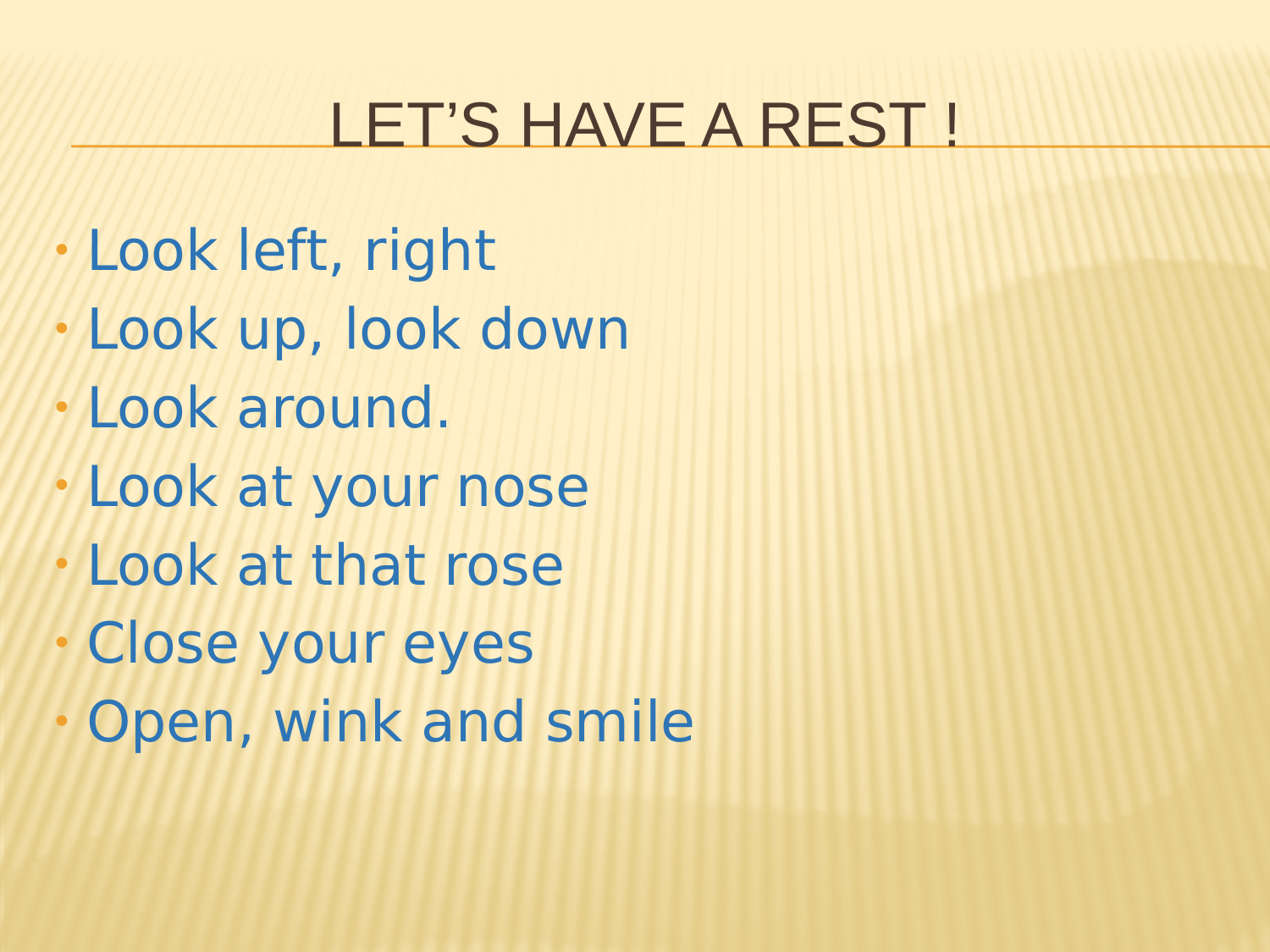

# Let’s have a rest !
Look left, right
Look up, look down
Look around.
Look at your nose
Look at that rose
Close your eyes
Open, wink and smile